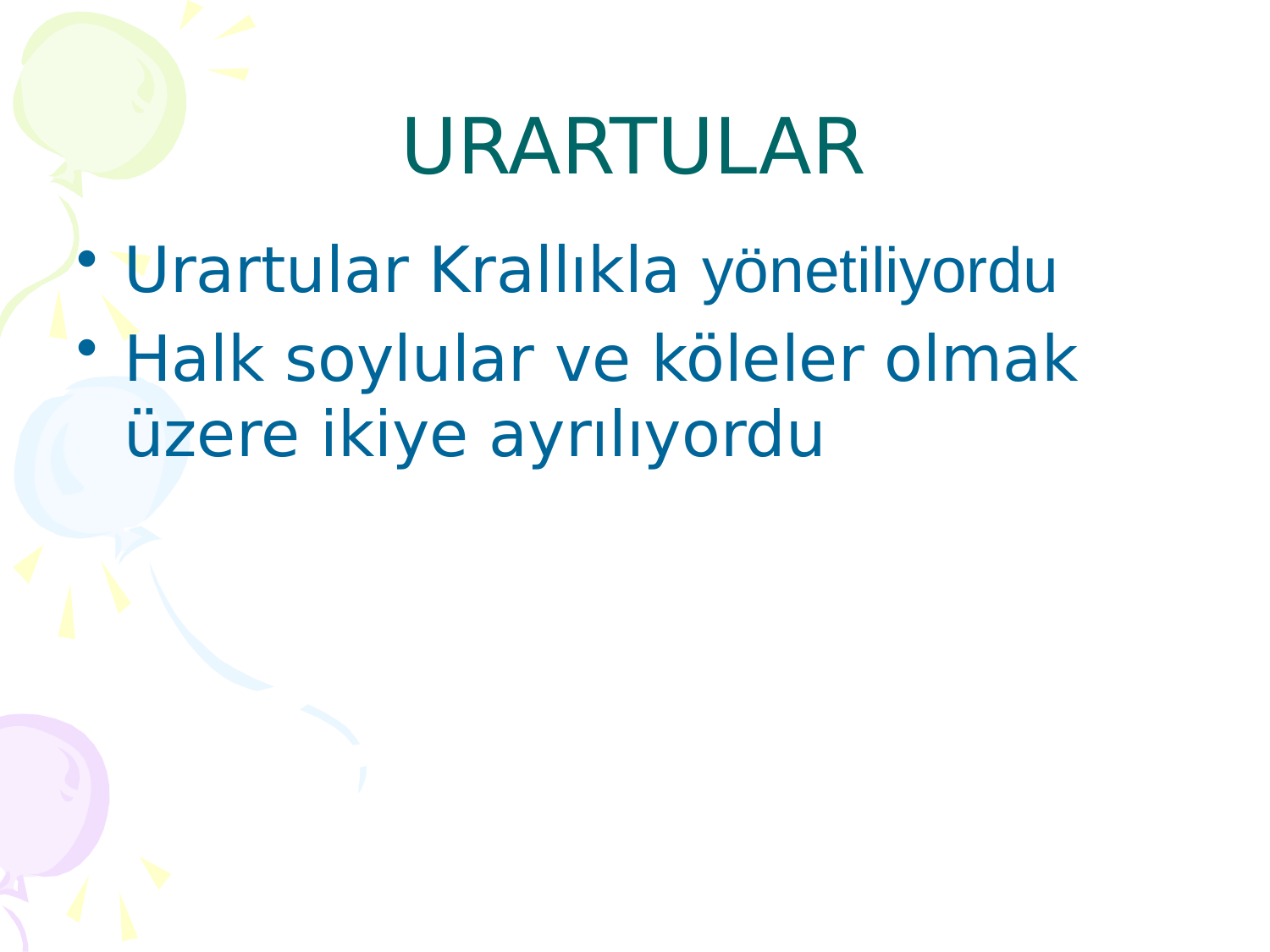

# URARTULAR
Urartular Krallıkla yönetiliyordu
Halk soylular ve köleler olmak üzere ikiye ayrılıyordu